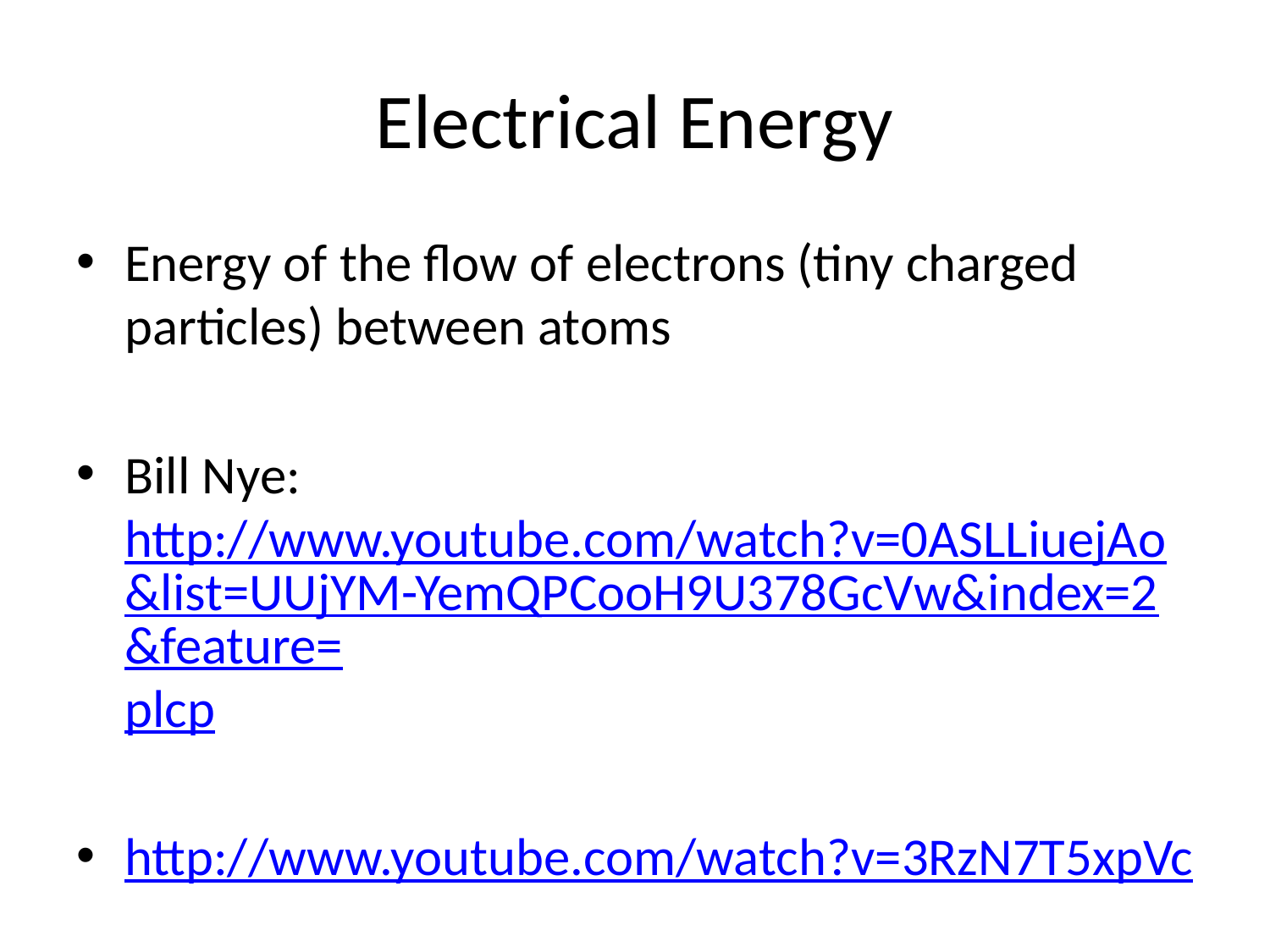

# Electrical Energy
Energy of the flow of electrons (tiny charged particles) between atoms

Bill Nye: http://www.youtube.com/watch?v=0ASLLiuejAo&list=UUjYM-YemQPCooH9U378GcVw&index=2&feature=plcp

http://www.youtube.com/watch?v=3RzN7T5xpVc